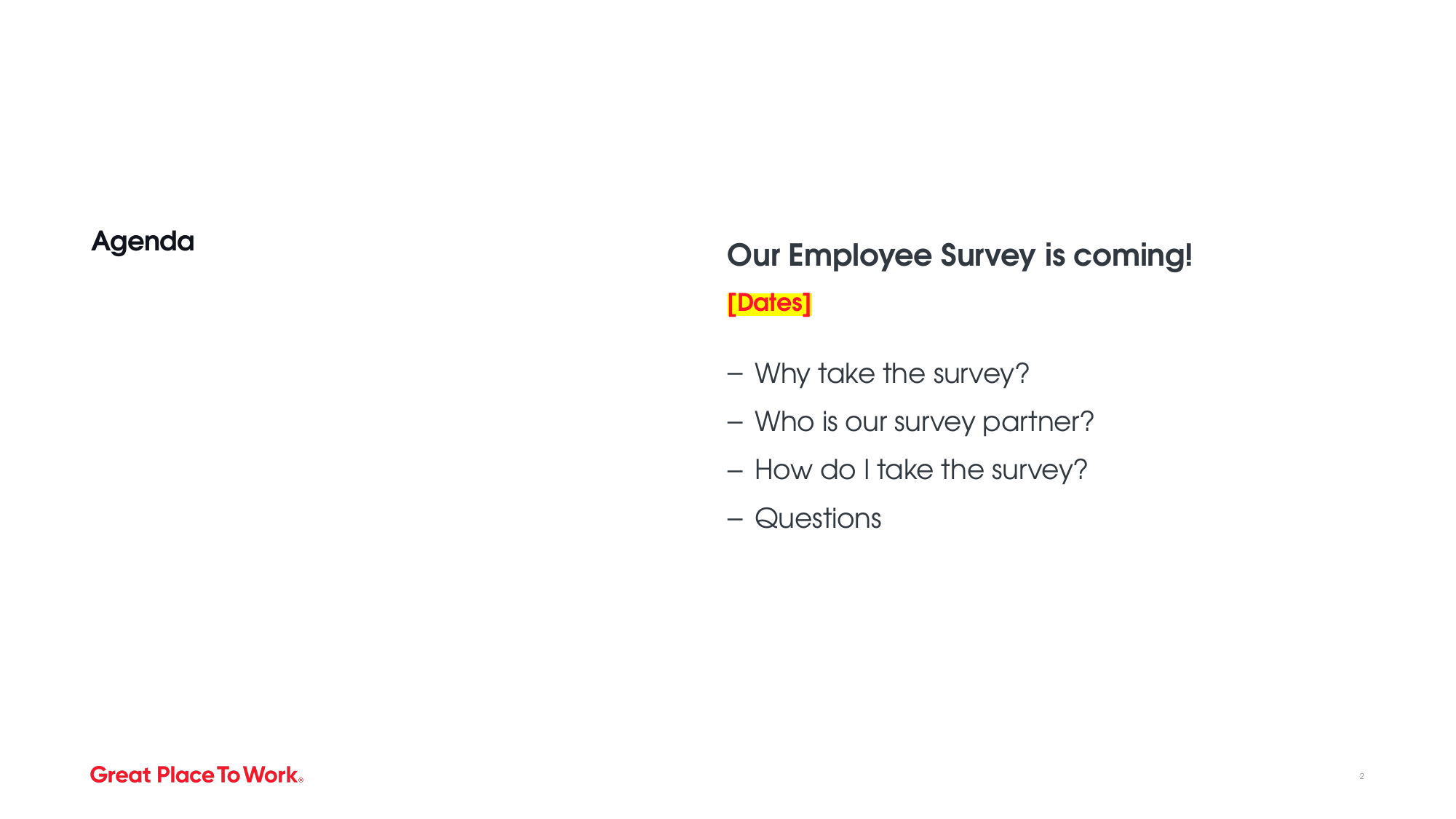

# Agenda
Our Employee Survey is coming!
[Dates]
Why take the survey?
Who is our survey partner?
How do I take the survey?
Questions
2